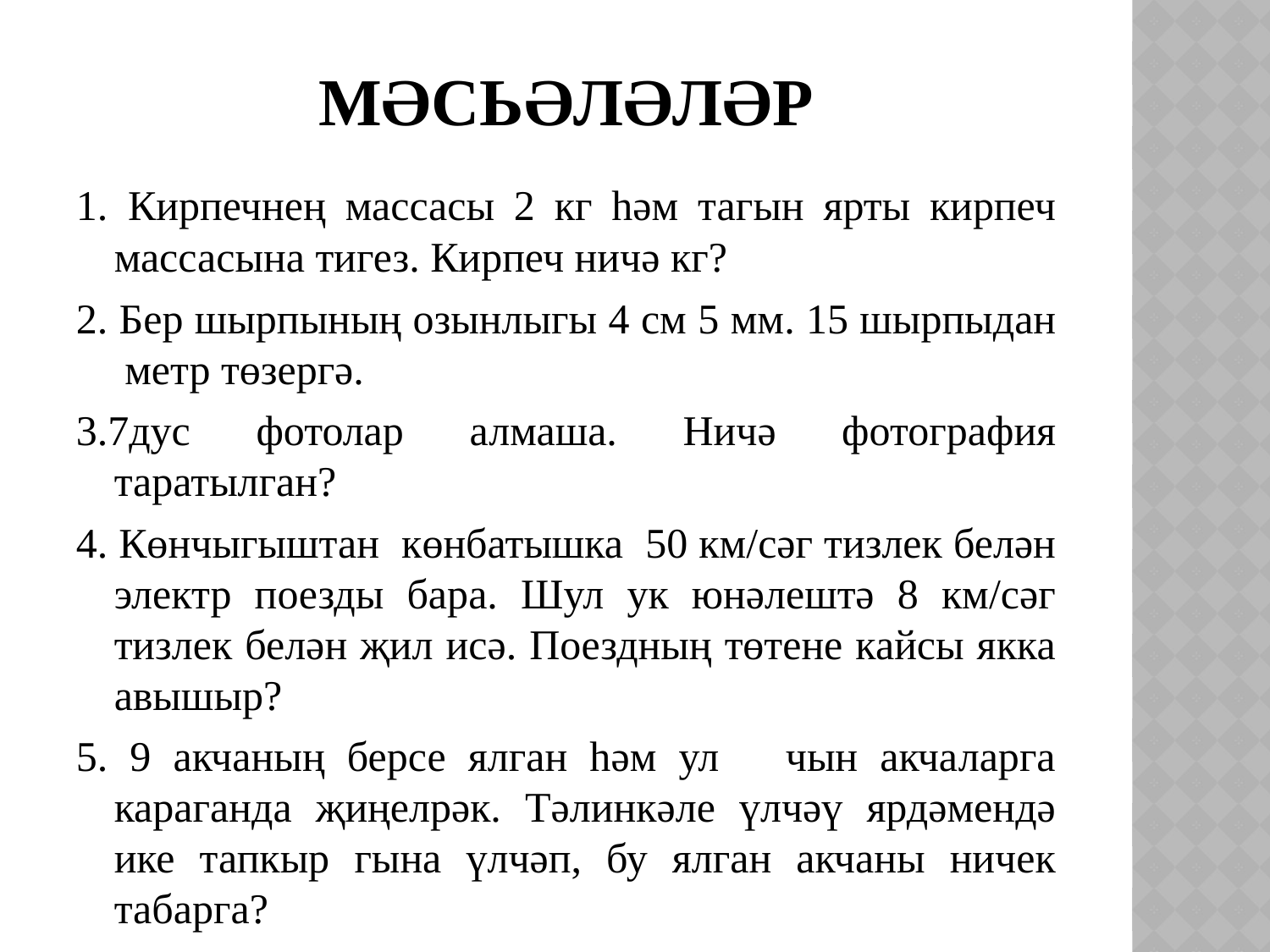

# Мәсьәләләр
1. Кирпечнең массасы 2 кг һәм тагын ярты кирпеч массасына тигез. Кирпеч ничә кг?
2. Бер шырпының озынлыгы 4 см 5 мм. 15 шырпыдан  метр төзергә.
3.7дус фотолар алмаша. Ничә фотография таратылган?
4. Көнчыгыштан  көнбатышка  50 км/сәг тизлек белән электр поезды бара. Шул ук юнәлештә 8 км/сәг тизлек белән җил исә. Поездның төтене кайсы якка авышыр?
5. 9 акчаның берсе ялган һәм ул   чын акчаларга караганда җиңелрәк. Тәлинкәле үлчәү ярдәмендә ике тапкыр гына үлчәп, бу ялган акчаны ничек табарга?